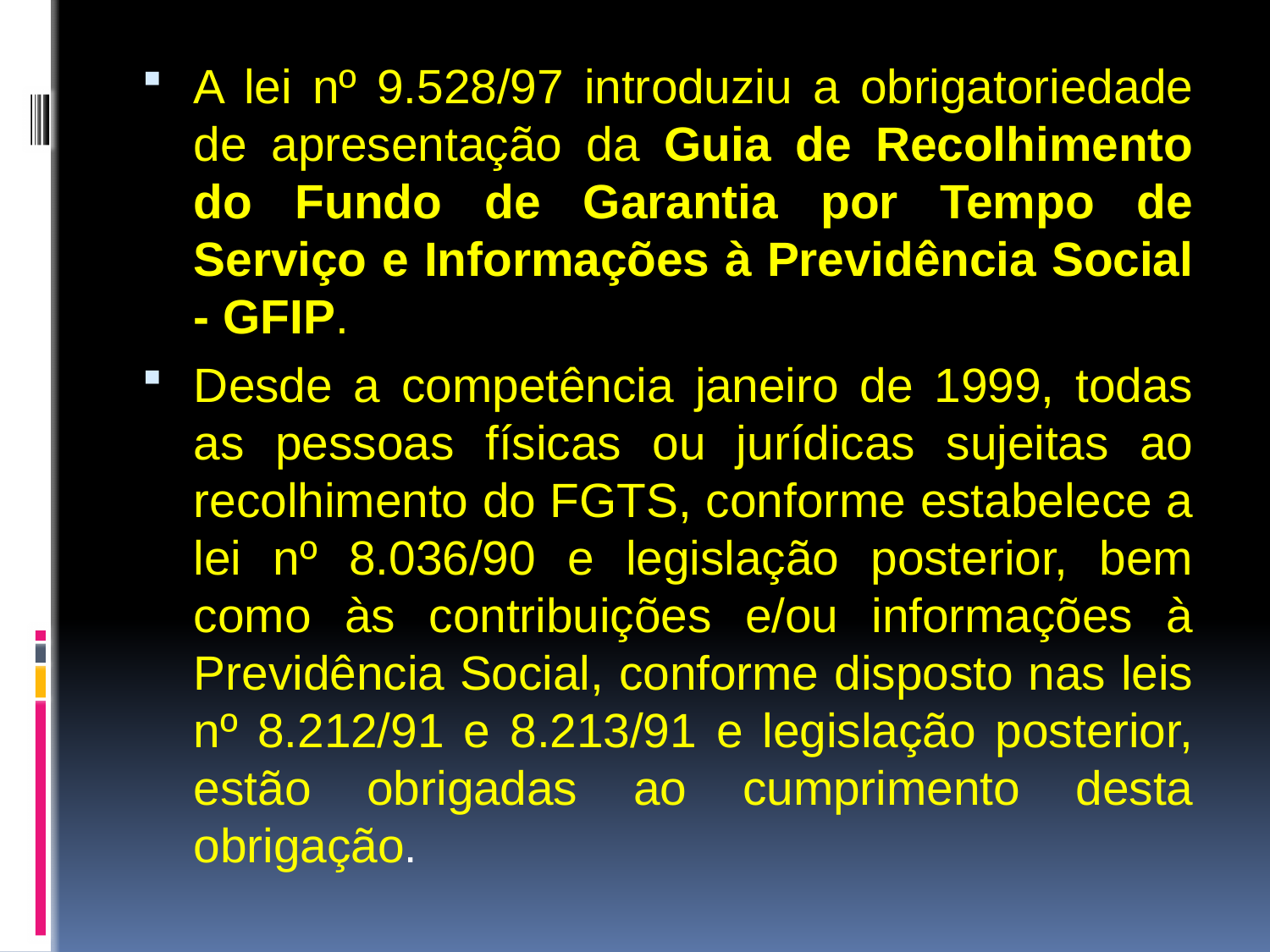

A lei nº 9.528/97 introduziu a obrigatoriedade de apresentação da Guia de Recolhimento do Fundo de Garantia por Tempo de Serviço e Informações à Previdência Social - GFIP.
Desde a competência janeiro de 1999, todas as pessoas físicas ou jurídicas sujeitas ao recolhimento do FGTS, conforme estabelece a lei nº 8.036/90 e legislação posterior, bem como às contribuições e/ou informações à Previdência Social, conforme disposto nas leis nº 8.212/91 e 8.213/91 e legislação posterior, estão obrigadas ao cumprimento desta obrigação.